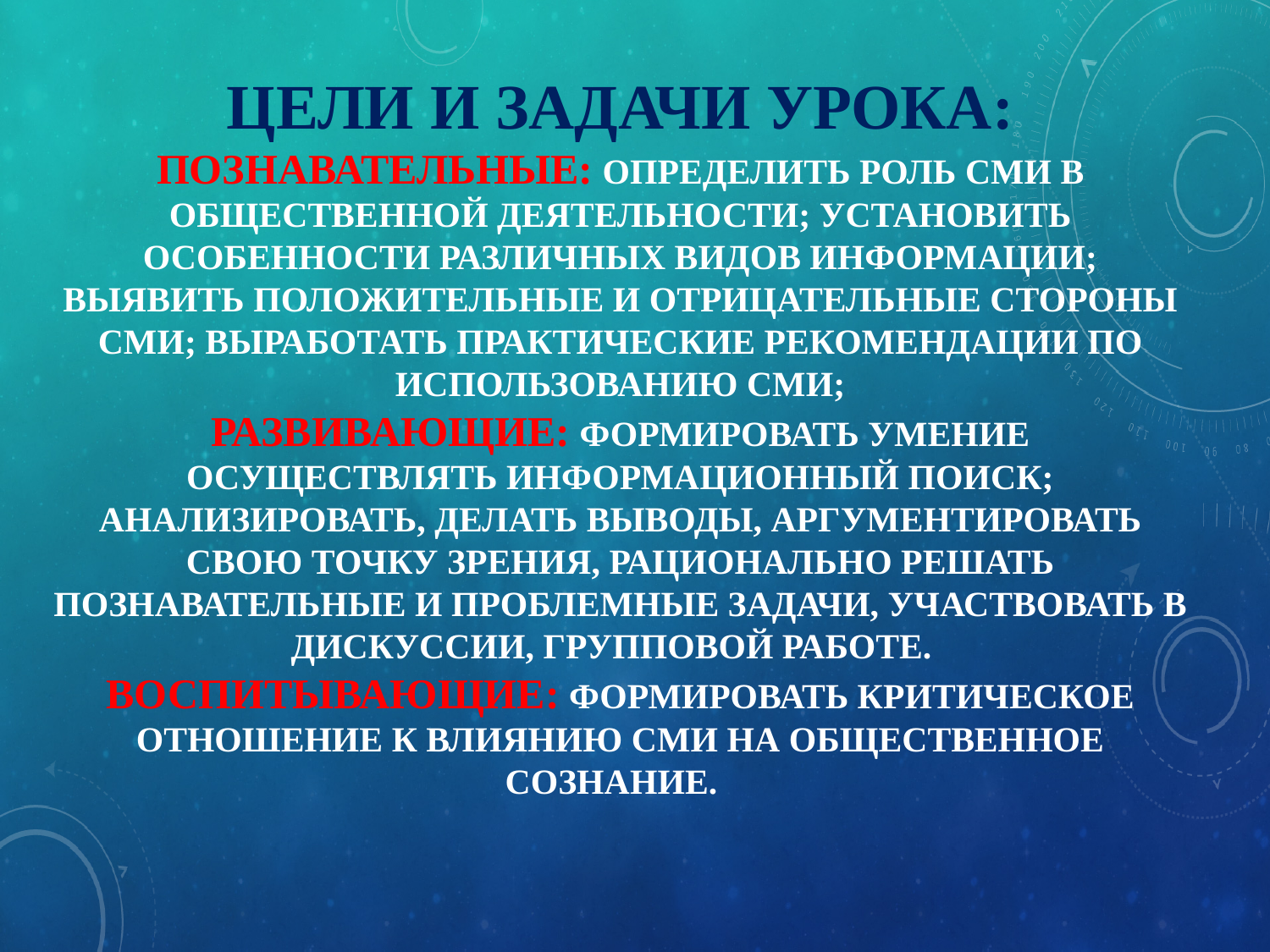

# Цели и Задачи урока: Познавательные: определить роль СМИ в общественной деятельности; установить особенности различных видов информации; выявить положительные и отрицательные стороны сми; выработать практические рекомендации по использованию СМИ; Развивающие: формировать умение осуществлять информационный поиск; анализировать, делать выводы, аргументировать свою точку зрения, рационально решать познавательные и проблемные задачи, участвовать в дискуссии, групповой работе. Воспитывающие: формировать критическое отношение к влиянию СМИ на общественное сознание.